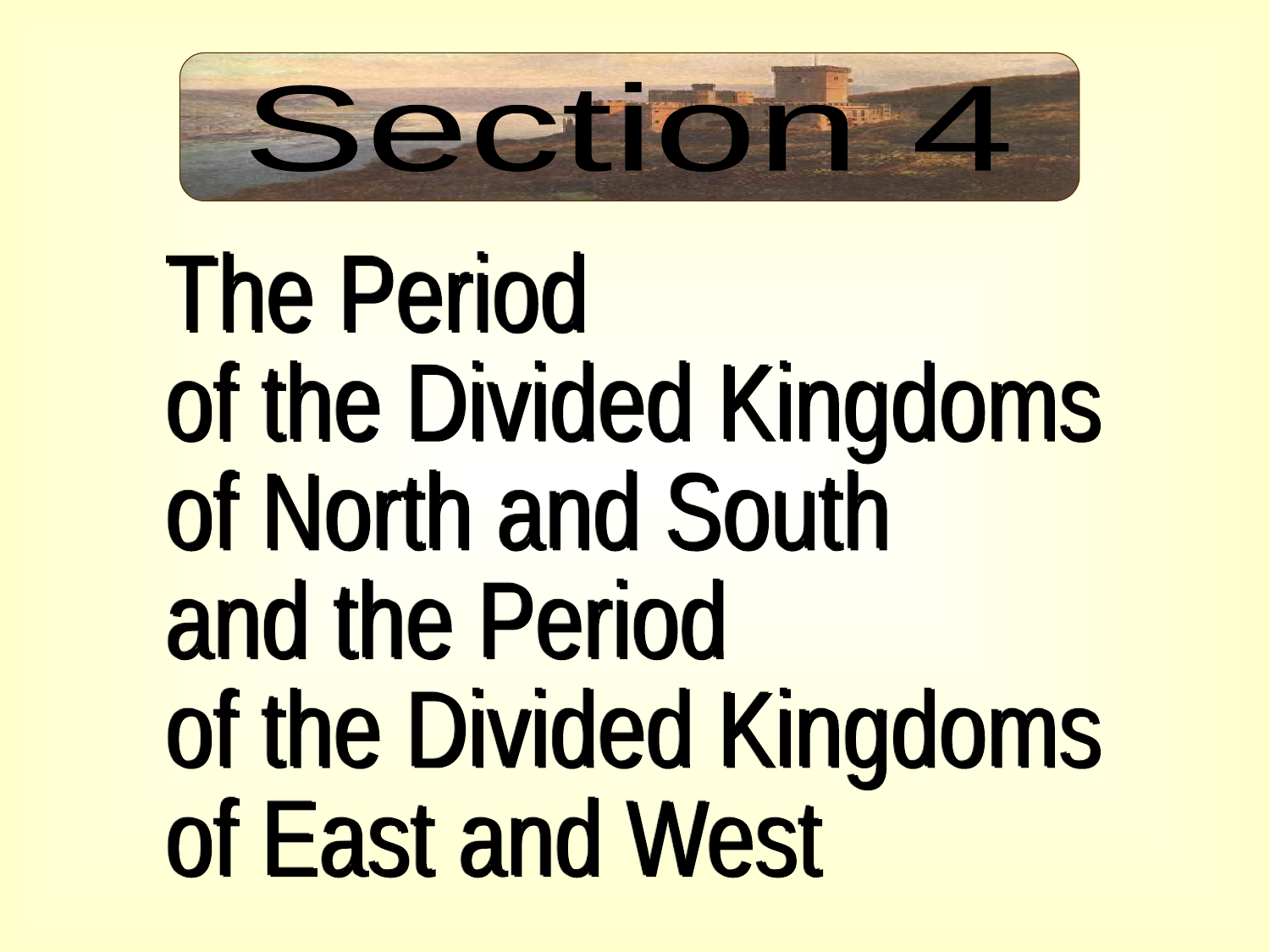

Section 4
The Period
of the Divided Kingdoms
of North and South
and the Period
of the Divided Kingdoms
of East and West